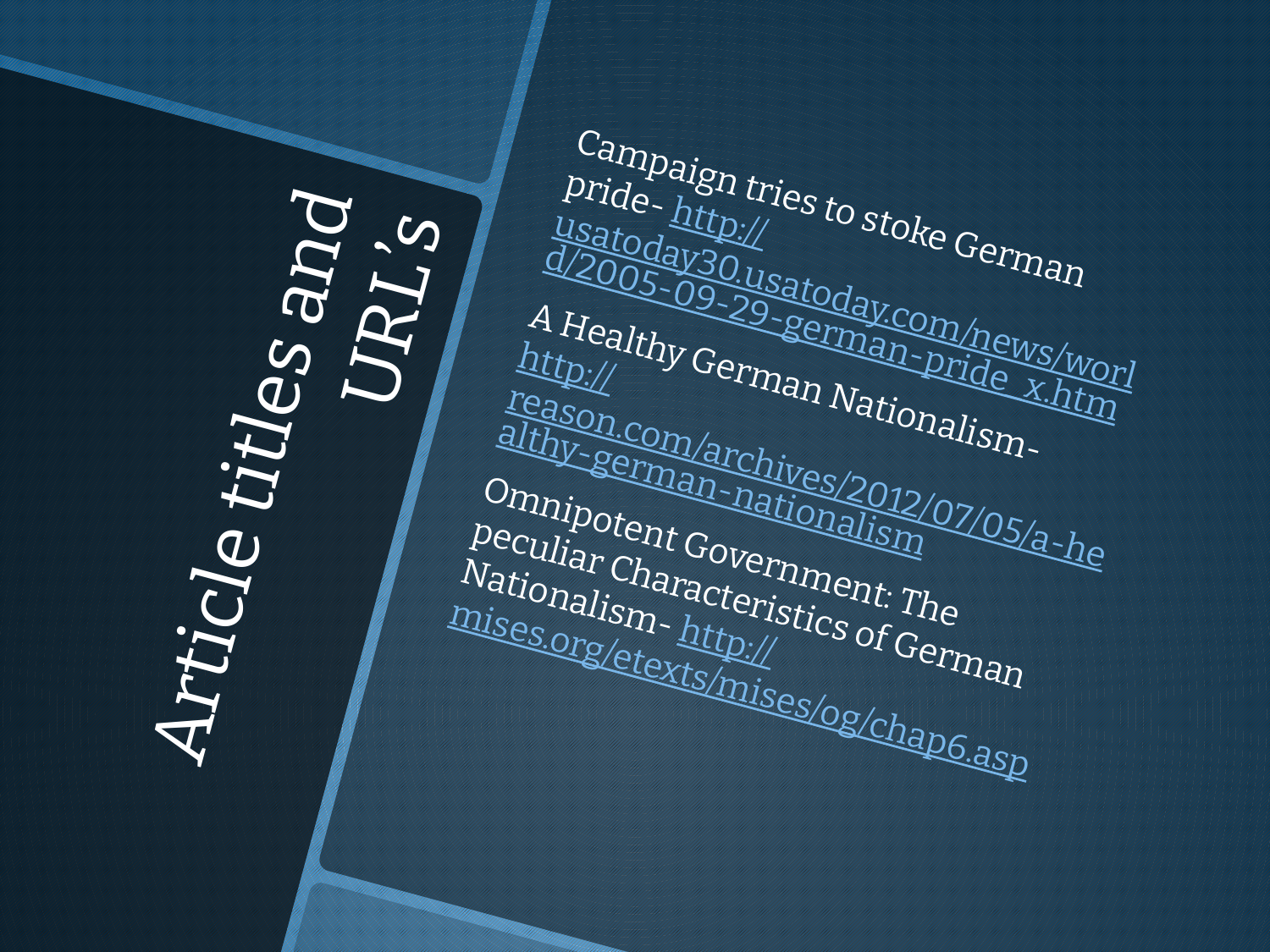

Campaign tries to stoke German pride- http://usatoday30.usatoday.com/news/world/2005-09-29-german-pride_x.htm
A Healthy German Nationalism- http://reason.com/archives/2012/07/05/a-healthy-german-nationalism
Omnipotent Government: The peculiar Characteristics of German Nationalism- http://mises.org/etexts/mises/og/chap6.asp

# Article titles and URL’s